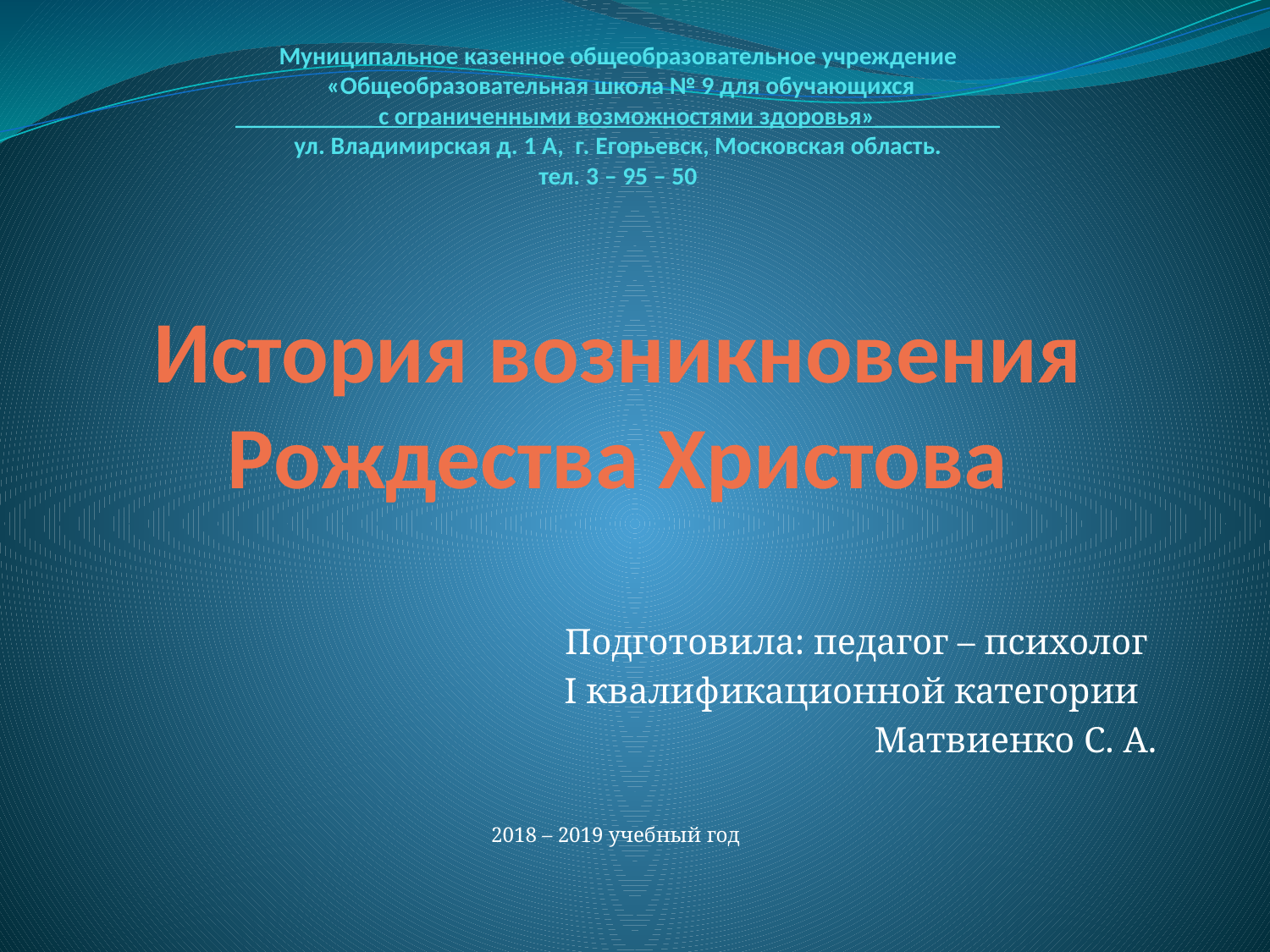

# Муниципальное казенное общеобразовательное учреждение «Общеобразовательная школа № 9 для обучающихся ___________ с ограниченными возможностями здоровья»__________ ул. Владимирская д. 1 А,  г. Егорьевск, Московская область. тел. 3 – 95 – 50 История возникновения Рождества Христова

Подготовила: педагог – психолог
I квалификационной категории
Матвиенко С. А.

2018 – 2019 учебный год